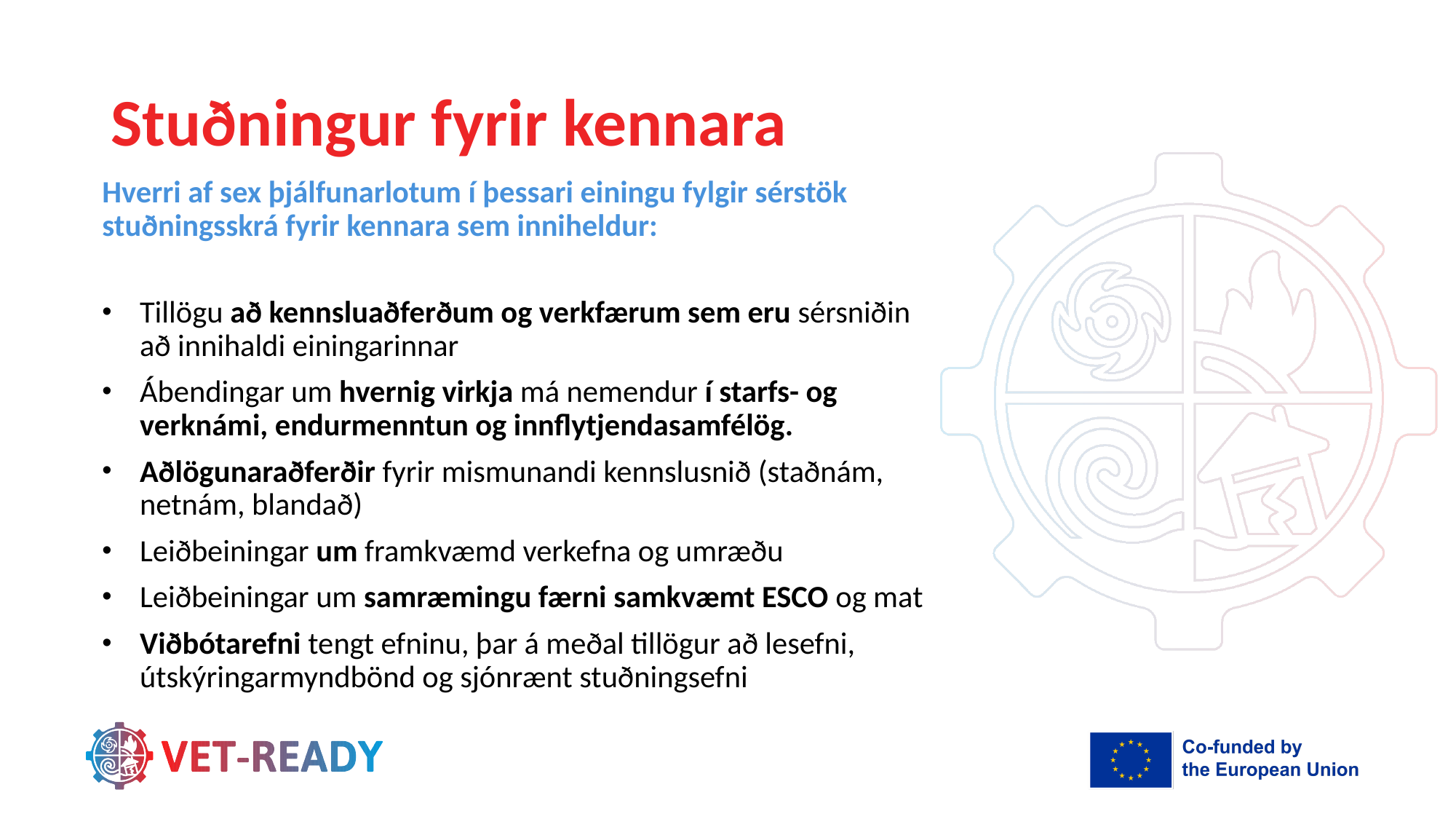

# Stuðningur fyrir kennara
Hverri af sex þjálfunarlotum í þessari einingu fylgir sérstök stuðningsskrá fyrir kennara sem inniheldur:

Tillögu að kennsluaðferðum og verkfærum sem eru sérsniðin að innihaldi einingarinnar
Ábendingar um hvernig virkja má nemendur í starfs- og verknámi, endurmenntun og innflytjendasamfélög.
Aðlögunaraðferðir fyrir mismunandi kennslusnið (staðnám, netnám, blandað)
Leiðbeiningar um framkvæmd verkefna og umræðu
Leiðbeiningar um samræmingu færni samkvæmt ESCO og mat
Viðbótarefni tengt efninu, þar á meðal tillögur að lesefni, útskýringarmyndbönd og sjónrænt stuðningsefni